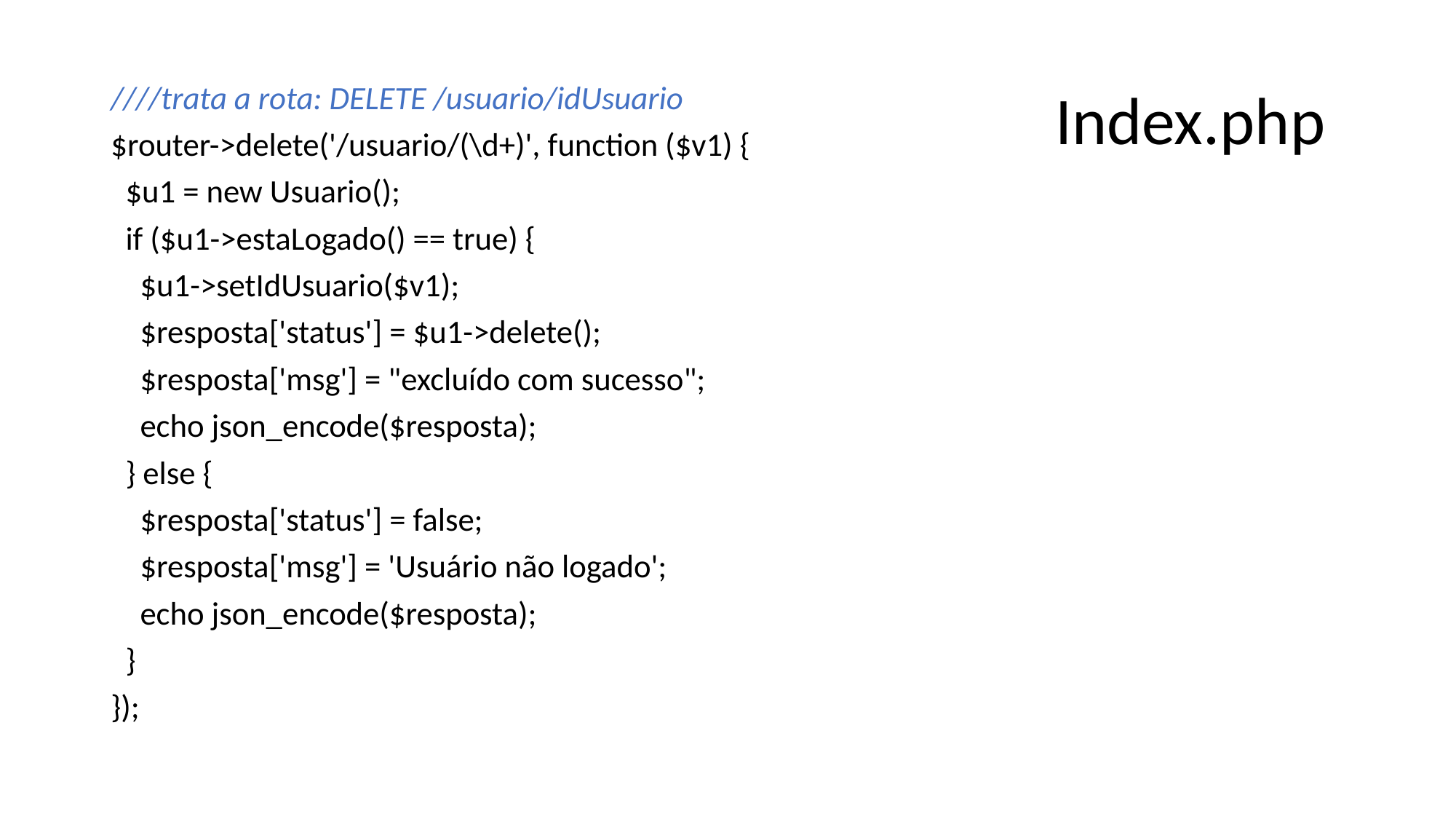

# Index.php
////trata a rota: DELETE /usuario/idUsuario
$router->delete('/usuario/(\d+)', function ($v1) {
  $u1 = new Usuario();
  if ($u1->estaLogado() == true) {
    $u1->setIdUsuario($v1);
    $resposta['status'] = $u1->delete();
    $resposta['msg'] = "excluído com sucesso";
    echo json_encode($resposta);
  } else {
    $resposta['status'] = false;
    $resposta['msg'] = 'Usuário não logado';
    echo json_encode($resposta);
  }
});